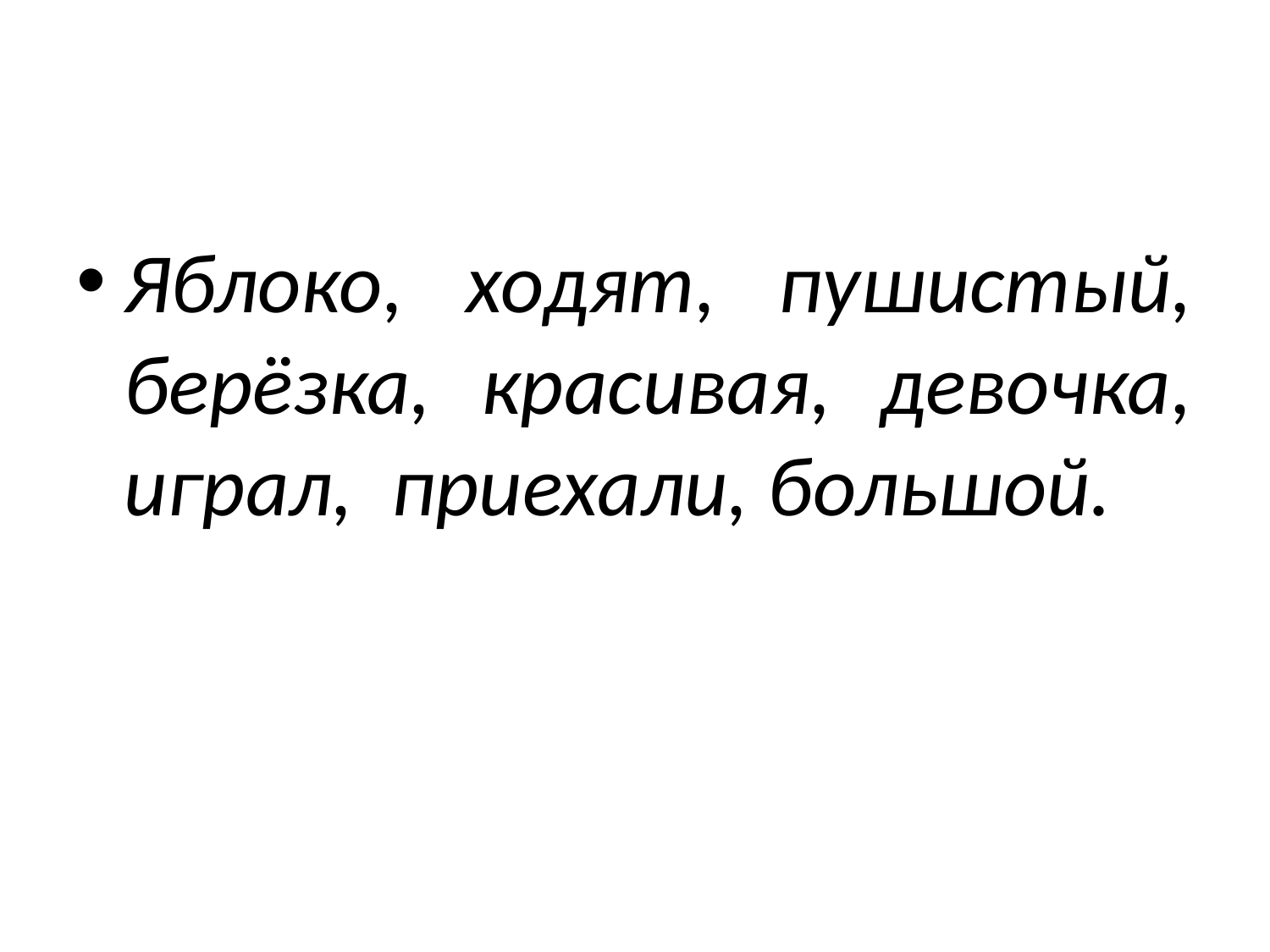

#
Яблоко, ходят, пушистый, берёзка, красивая, девочка, играл,  приехали, большой.